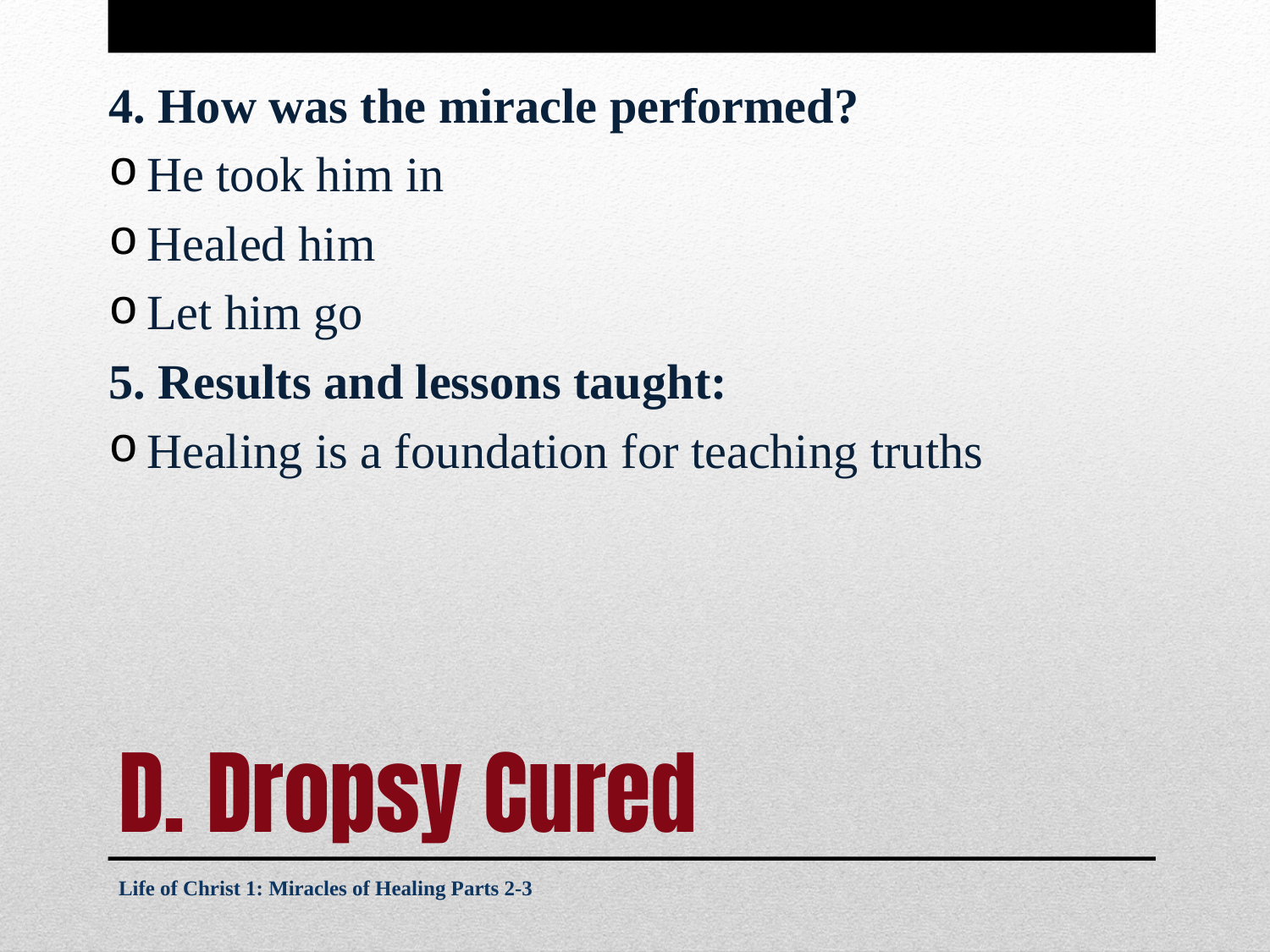

4. How was the miracle performed?
He took him in
Healed him
Let him go
5. Results and lessons taught:
Healing is a foundation for teaching truths
# D. Dropsy Cured
Life of Christ 1: Miracles of Healing Parts 2-3